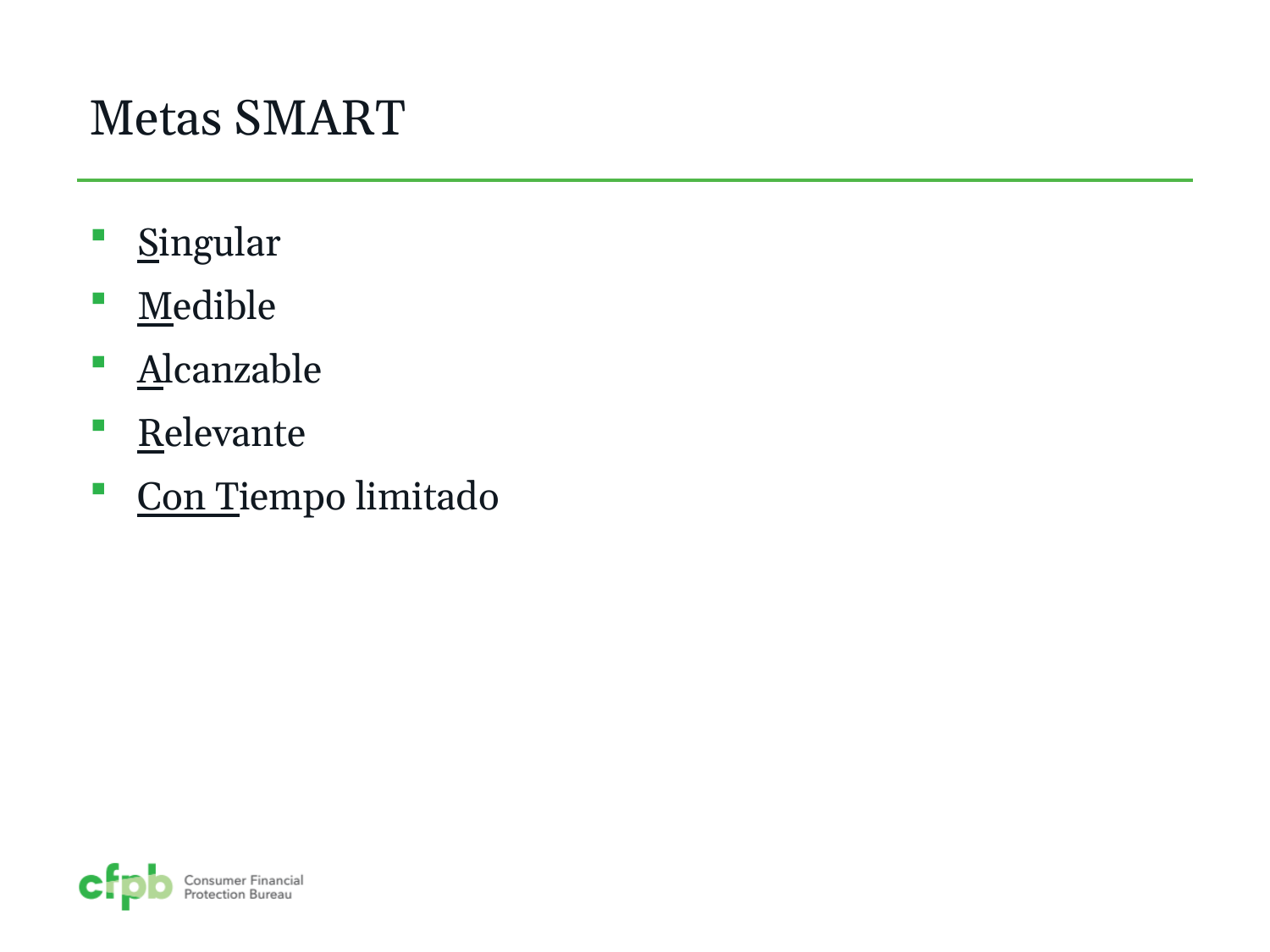

# Metas SMART
Singular
Medible
Alcanzable
Relevante
Con Tiempo limitado